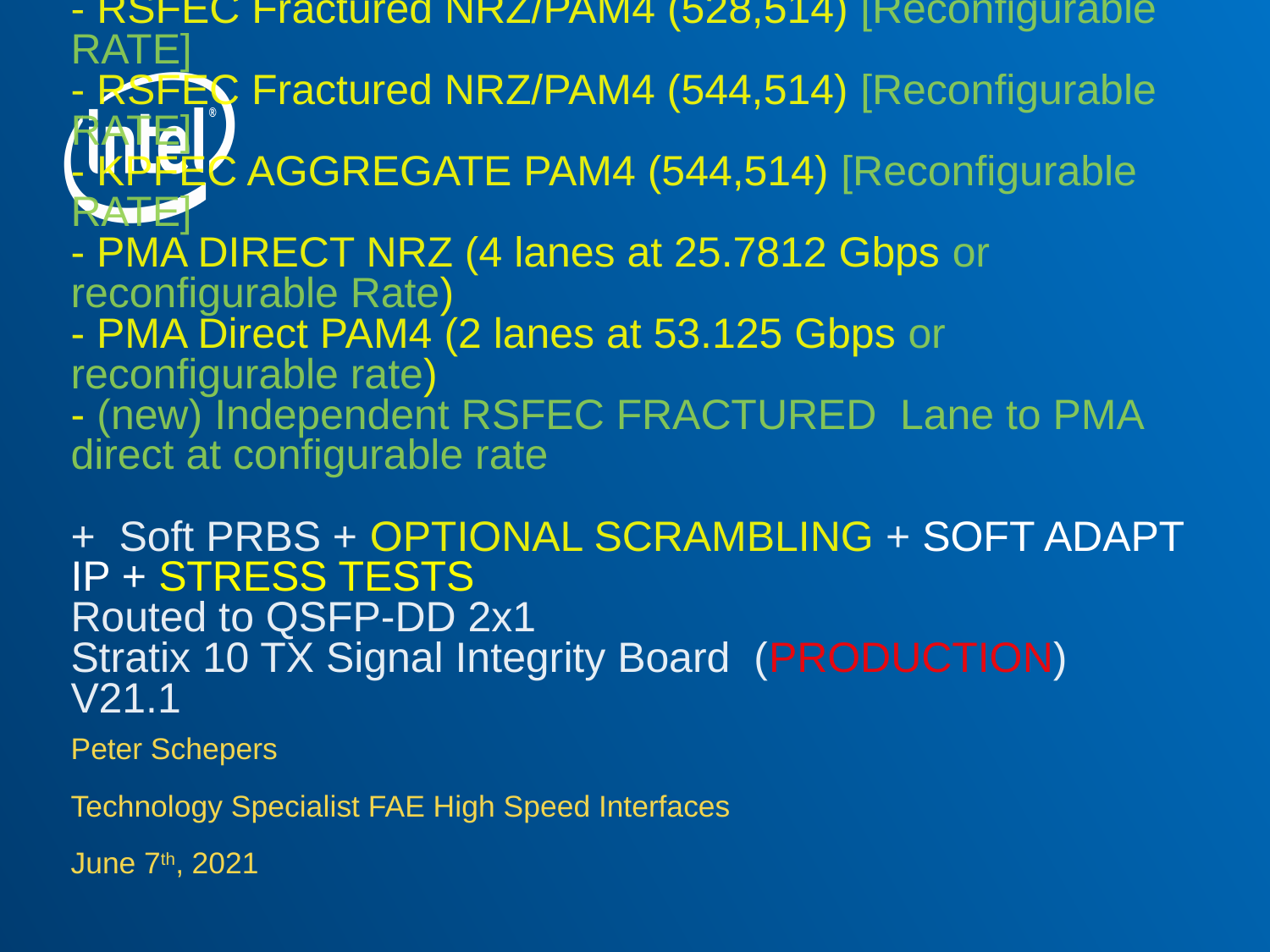

# Stratix10 TX  DYNAMIC RECONFIGURATION DEMO DESIGN : RECONFIGURE FROM/to - RSFEC Fractured NRZ/PAM4 (528,514) [Reconfigurable RATE] - RSFEC Fractured NRZ/PAM4 (544,514) [Reconfigurable RATE] - KPFEC AGGREGATE PAM4 (544,514) [Reconfigurable RATE] - PMA DIRECT NRZ (4 lanes at 25.7812 Gbps or reconfigurable Rate) - PMA Direct PAM4 (2 lanes at 53.125 Gbps or reconfigurable rate) - (new) Independent RSFEC FRACTURED  Lane to PMA direct at configurable rate +  Soft PRBS + OPTIONAL SCRAMBLING + SOFT ADAPT IP + STRESS TESTS Routed to QSFP-DD 2x1 Stratix 10 TX Signal Integrity Board  (PRODUCTION) V21.1
Peter Schepers
Technology Specialist FAE High Speed Interfaces
June 7th, 2021